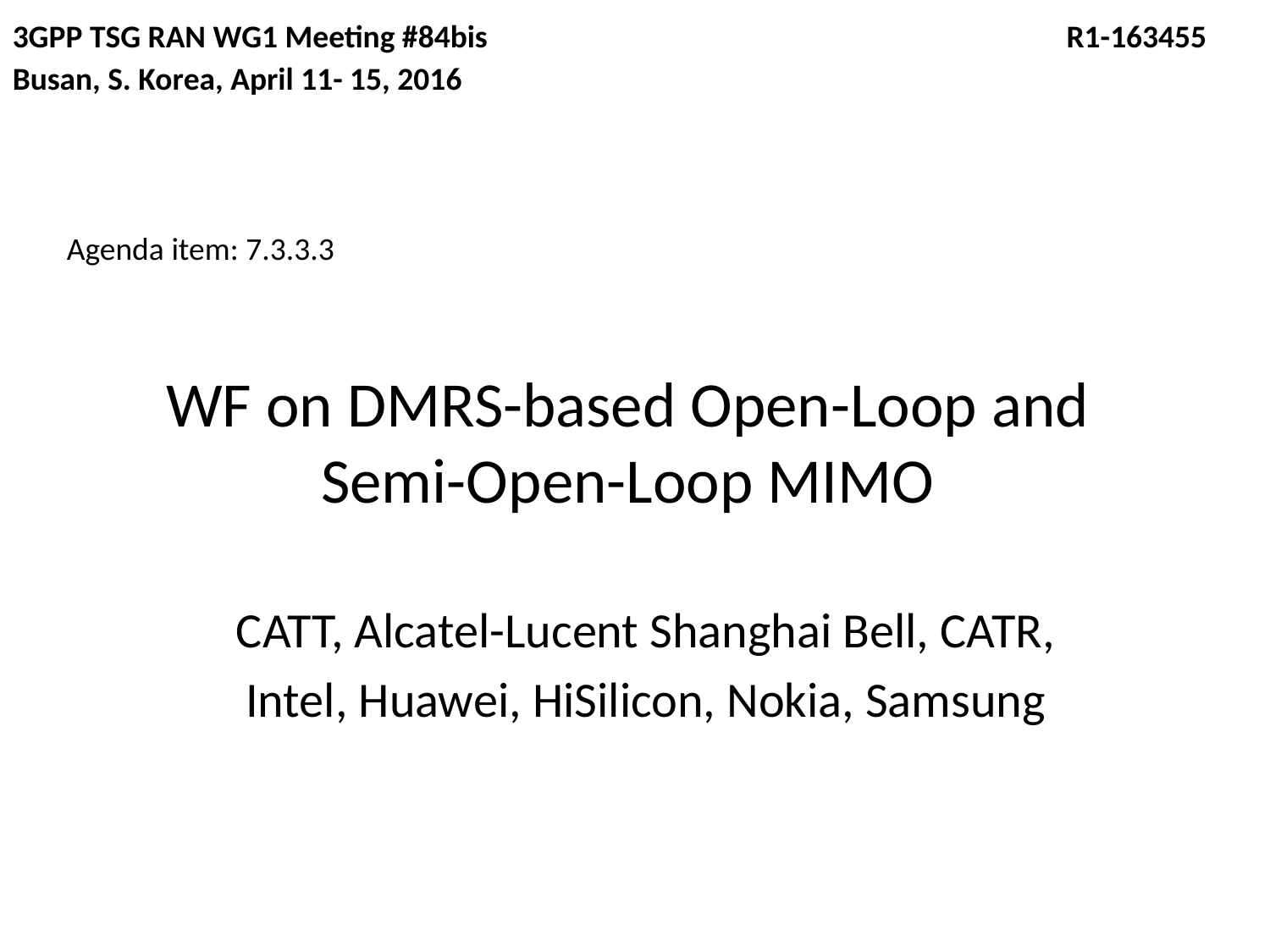

3GPP TSG RAN WG1 Meeting #84bis				                       R1-163455
Busan, S. Korea, April 11- 15, 2016
Agenda item: 7.3.3.3
# WF on DMRS-based Open-Loop and Semi-Open-Loop MIMO
CATT, Alcatel-Lucent Shanghai Bell, CATR,
Intel, Huawei, HiSilicon, Nokia, Samsung